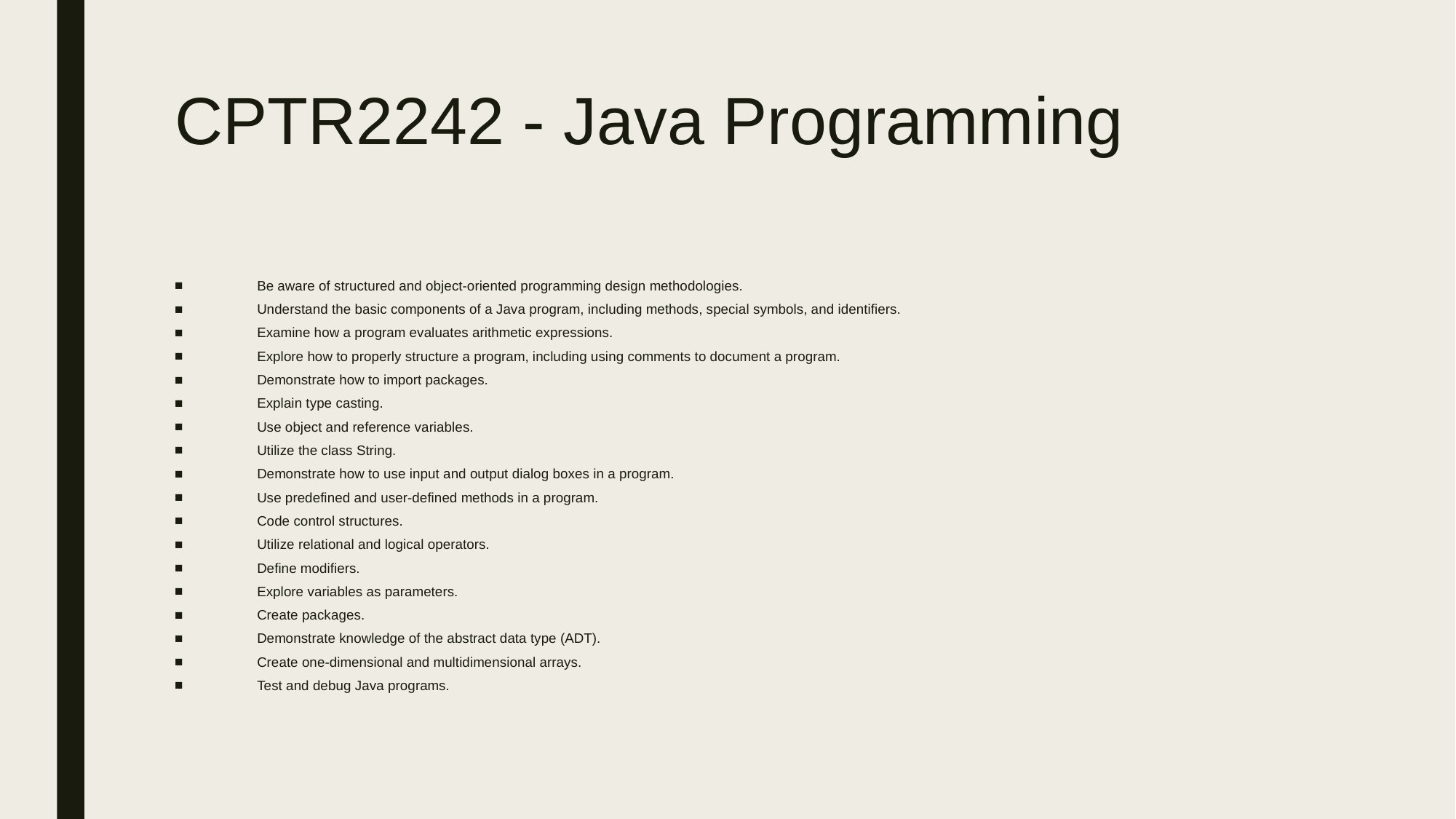

# CPTR2242 - Java Programming
Be aware of structured and object-oriented programming design methodologies.
Understand the basic components of a Java program, including methods, special symbols, and identifiers.
Examine how a program evaluates arithmetic expressions.
Explore how to properly structure a program, including using comments to document a program.
Demonstrate how to import packages.
Explain type casting.
Use object and reference variables.
Utilize the class String.
Demonstrate how to use input and output dialog boxes in a program.
Use predefined and user-defined methods in a program.
Code control structures.
Utilize relational and logical operators.
Define modifiers.
Explore variables as parameters.
Create packages.
Demonstrate knowledge of the abstract data type (ADT).
Create one-dimensional and multidimensional arrays.
Test and debug Java programs.